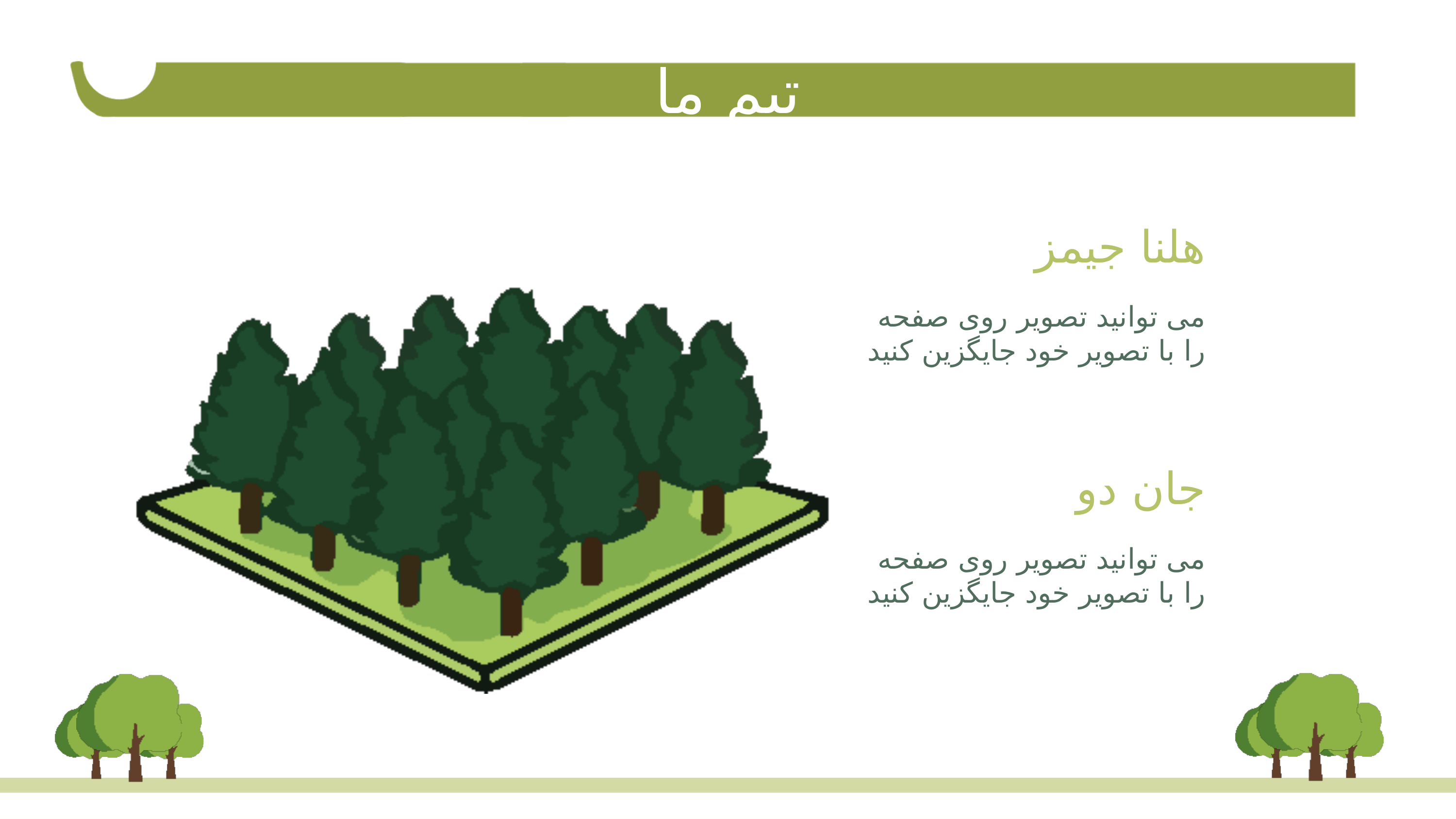

تیم ما
هلنا جیمز

می توانید تصویر روی صفحه را با تصویر خود جایگزین کنید
جان دو
می توانید تصویر روی صفحه را با تصویر خود جایگزین کنید